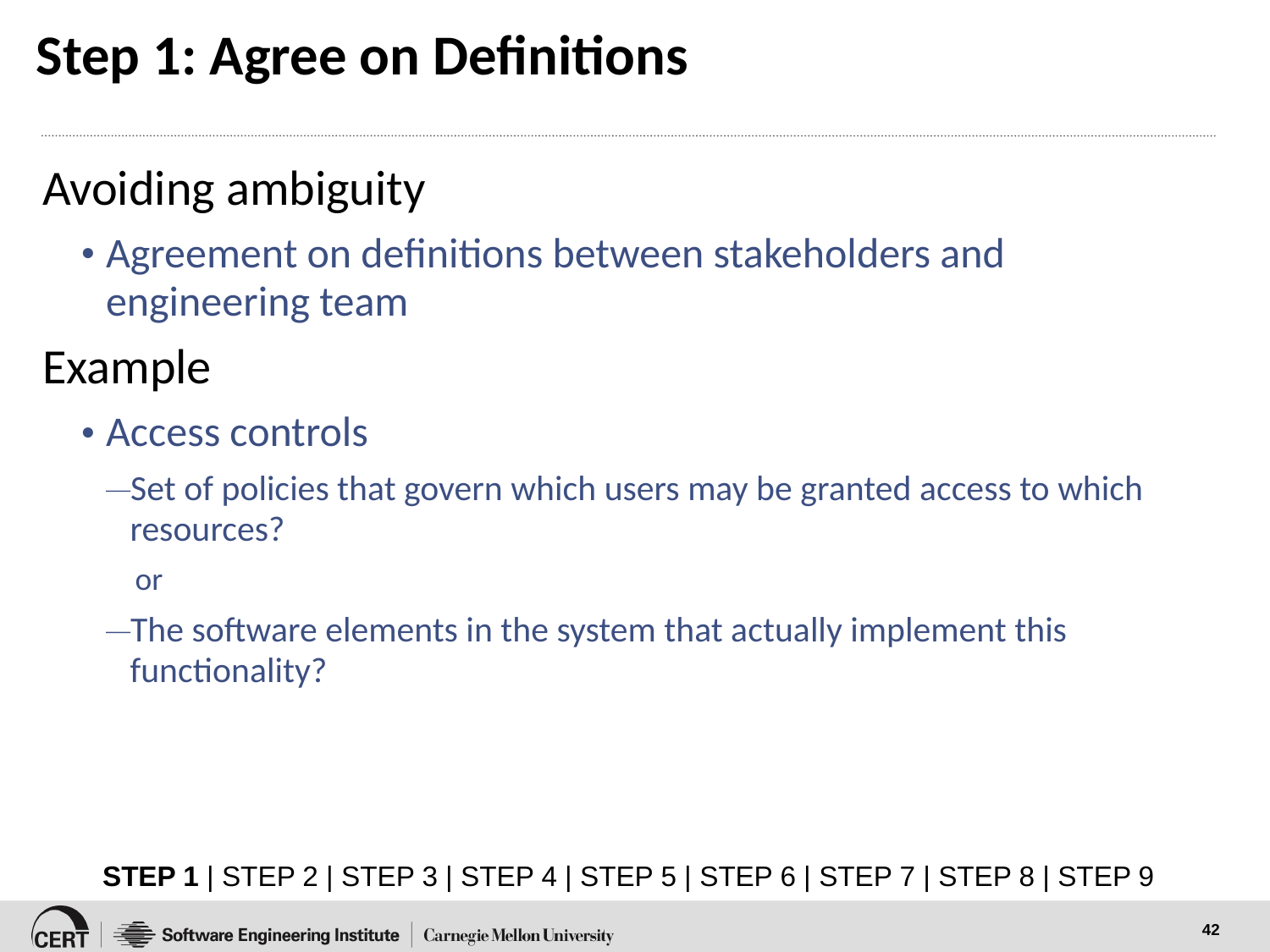

# Step 1: Agree on Definitions
Avoiding ambiguity
Agreement on definitions between stakeholders and engineering team
Example
Access controls
Set of policies that govern which users may be granted access to which resources?
or
The software elements in the system that actually implement this functionality?
STEP 1 | STEP 2 | STEP 3 | STEP 4 | STEP 5 | STEP 6 | STEP 7 | STEP 8 | STEP 9